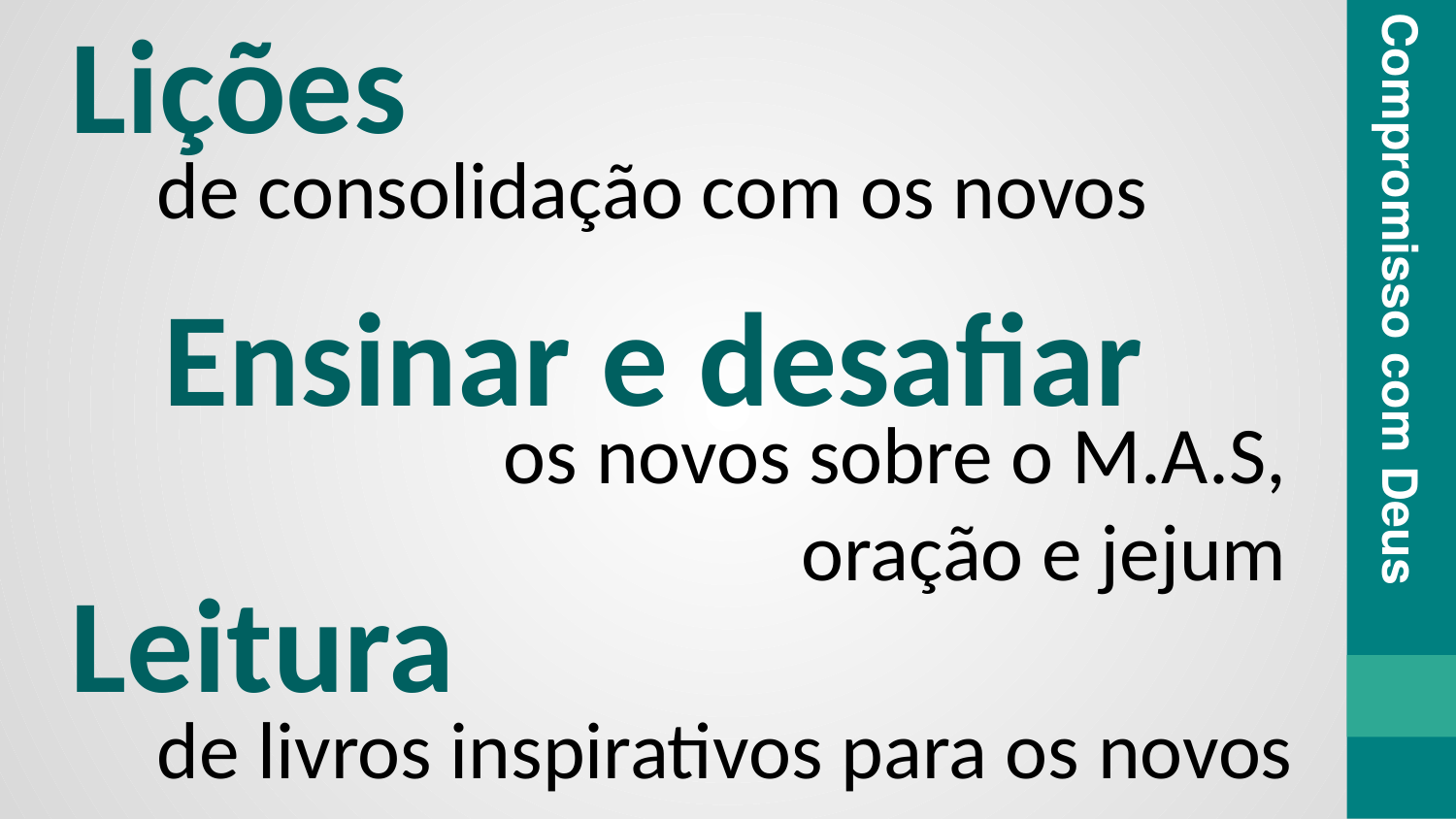

Lições
de consolidação com os novos
Ensinar e desafiar
Compromisso com Deus
os novos sobre o M.A.S, oração e jejum
Leitura
de livros inspirativos para os novos